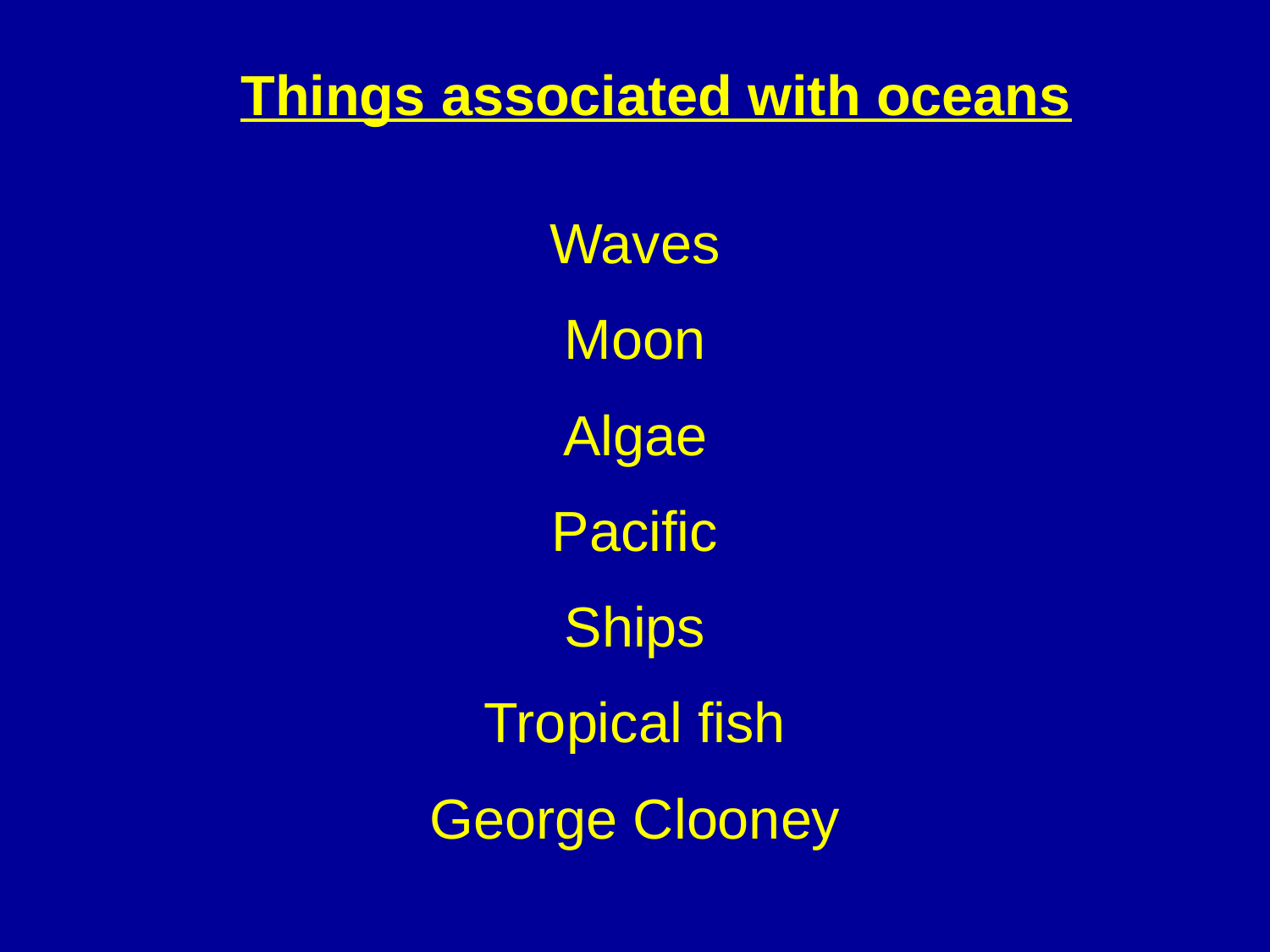

Things associated with oceans
Waves
Moon
Algae
Pacific
Ships
Tropical fish
George Clooney